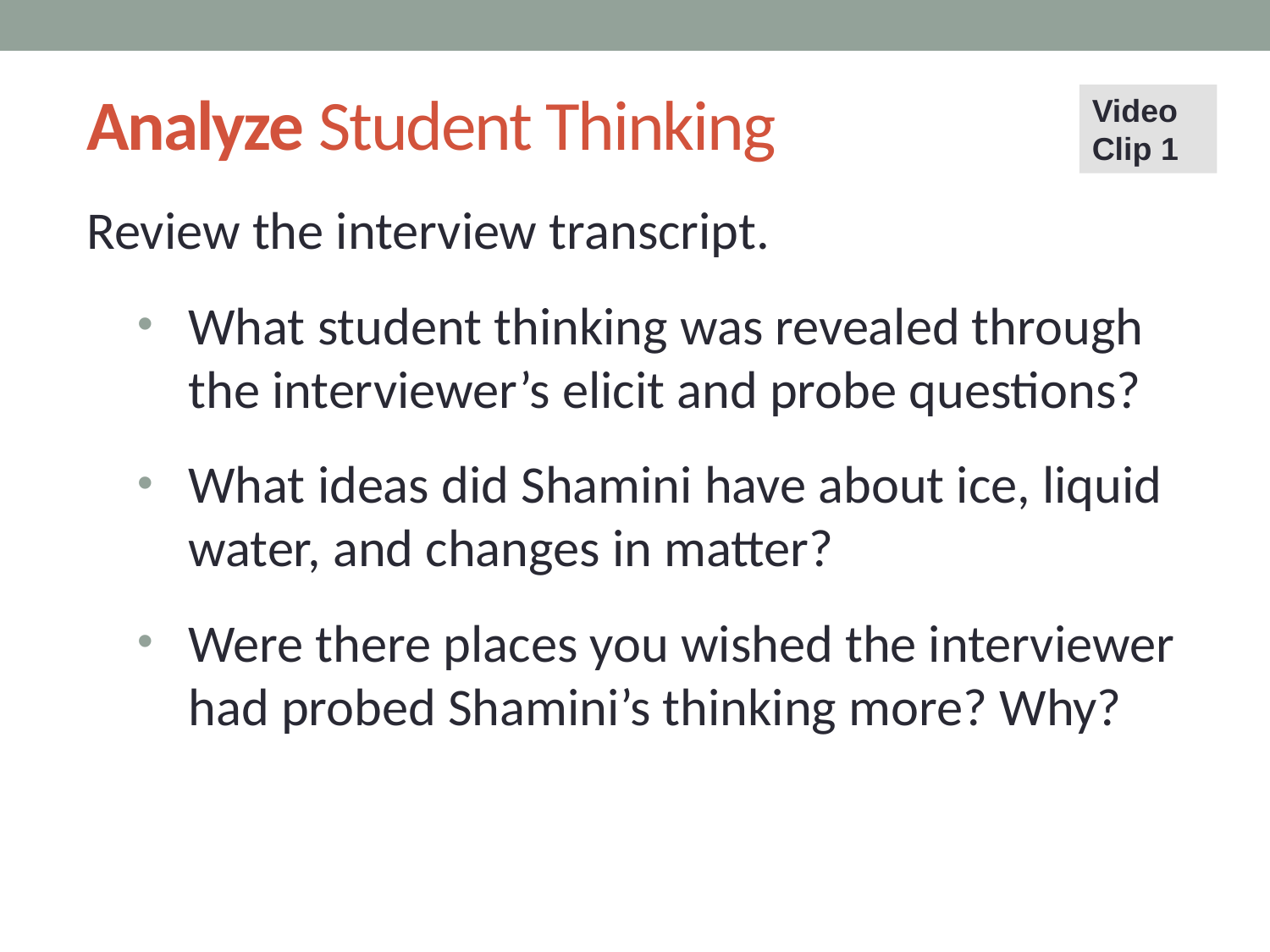

# Analyze Student Thinking
Video Clip 1
Review the interview transcript.
What student thinking was revealed through the interviewer’s elicit and probe questions?
What ideas did Shamini have about ice, liquid water, and changes in matter?
Were there places you wished the interviewer had probed Shamini’s thinking more? Why?